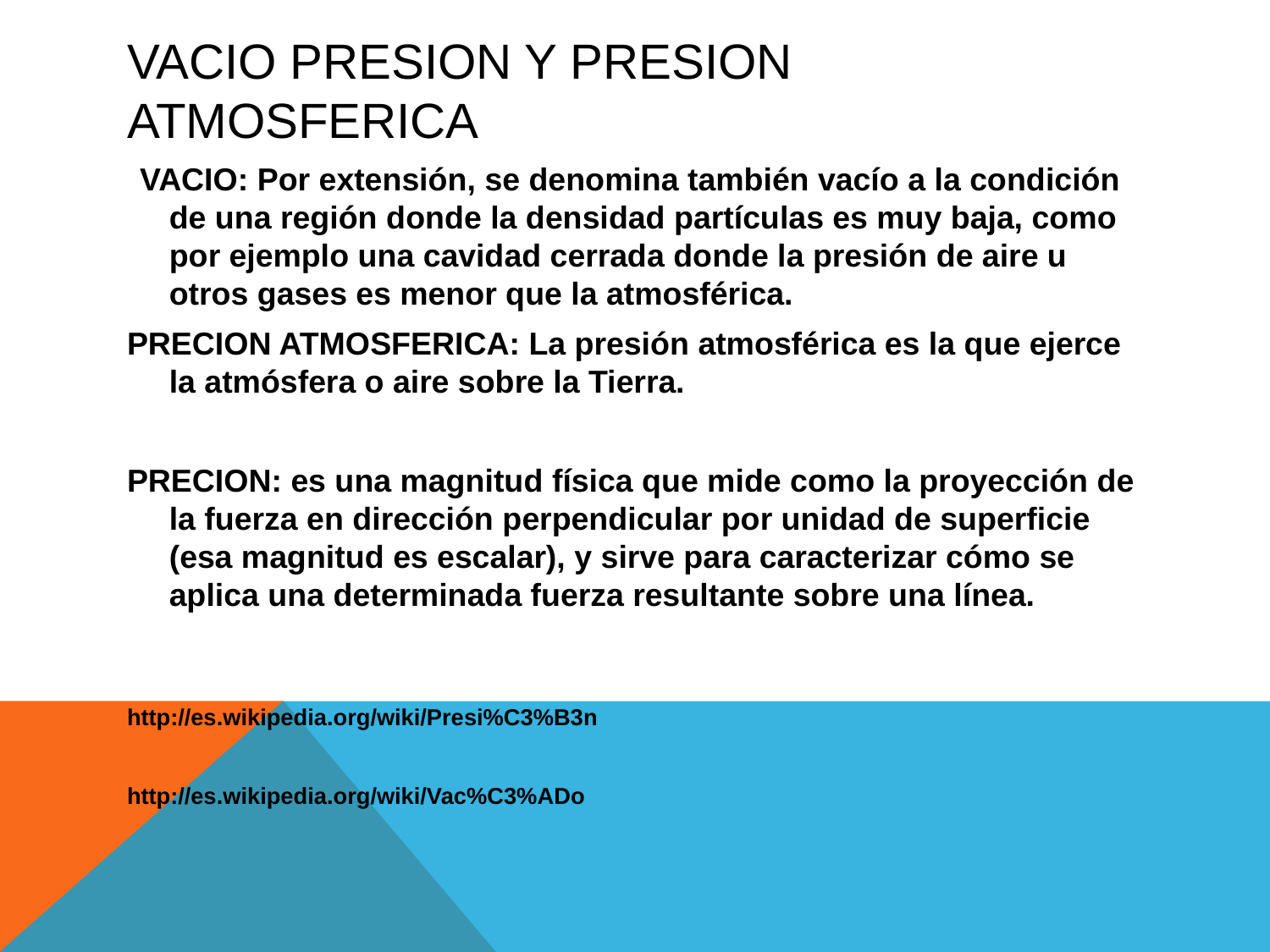

# VACIO PRESION Y PRESION ATMOSFERICA
  VACIO: Por extensión, se denomina también vacío a la condición de una región donde la densidad partículas es muy baja, como por ejemplo una cavidad cerrada donde la presión de aire u otros gases es menor que la atmosférica.
PRECION ATMOSFERICA: La presión atmosférica es la que ejerce la atmósfera o aire sobre la Tierra.

PRECION: es una magnitud física que mide como la proyección de la fuerza en dirección perpendicular por unidad de superficie (esa magnitud es escalar), y sirve para caracterizar cómo se aplica una determinada fuerza resultante sobre una línea.

http://es.wikipedia.org/wiki/Presi%C3%B3n

http://es.wikipedia.org/wiki/Vac%C3%ADo